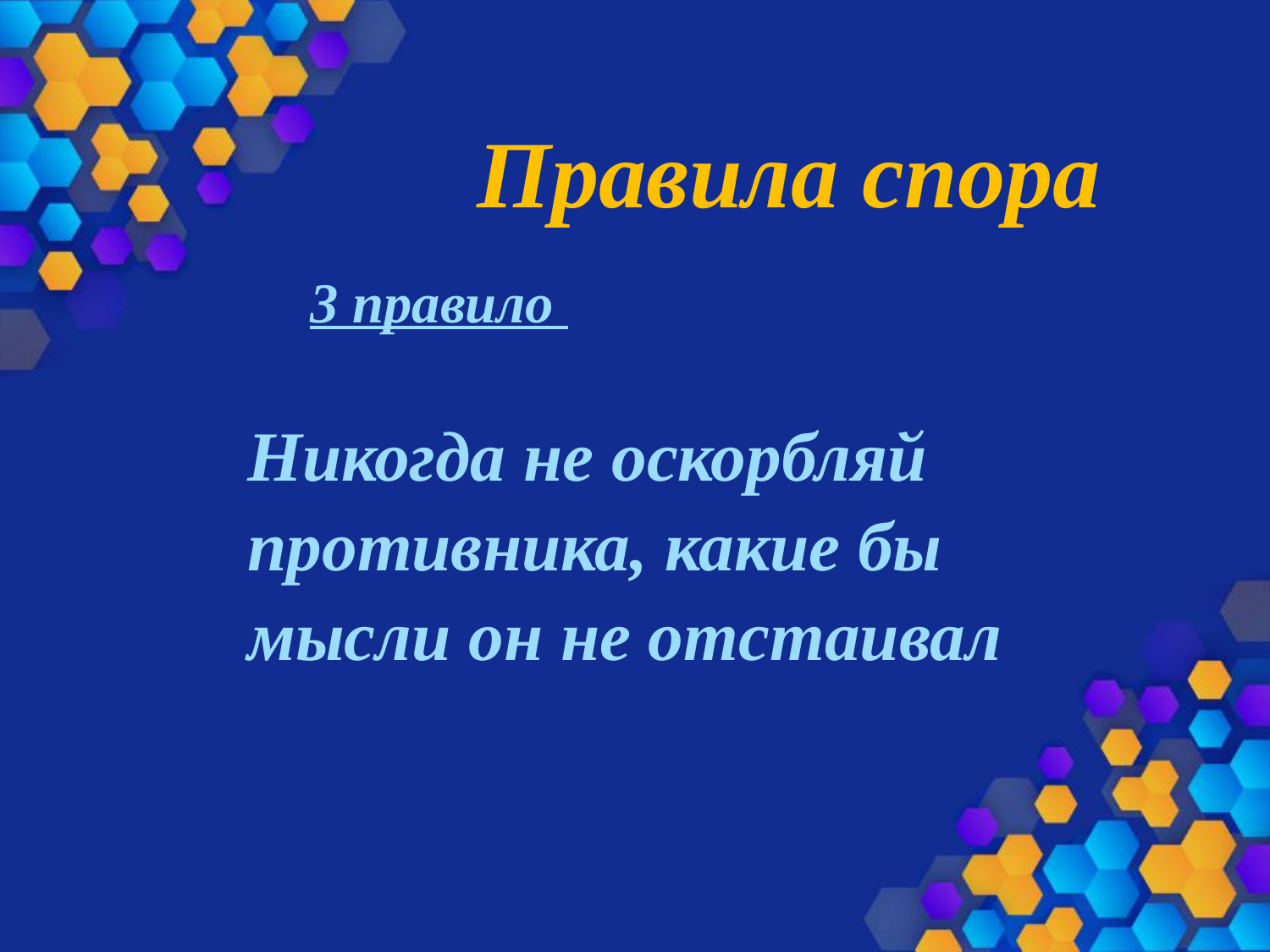

Правила спора
3 правило
                                          Никогда не оскорбляй противника, какие бы мысли он не отстаивал